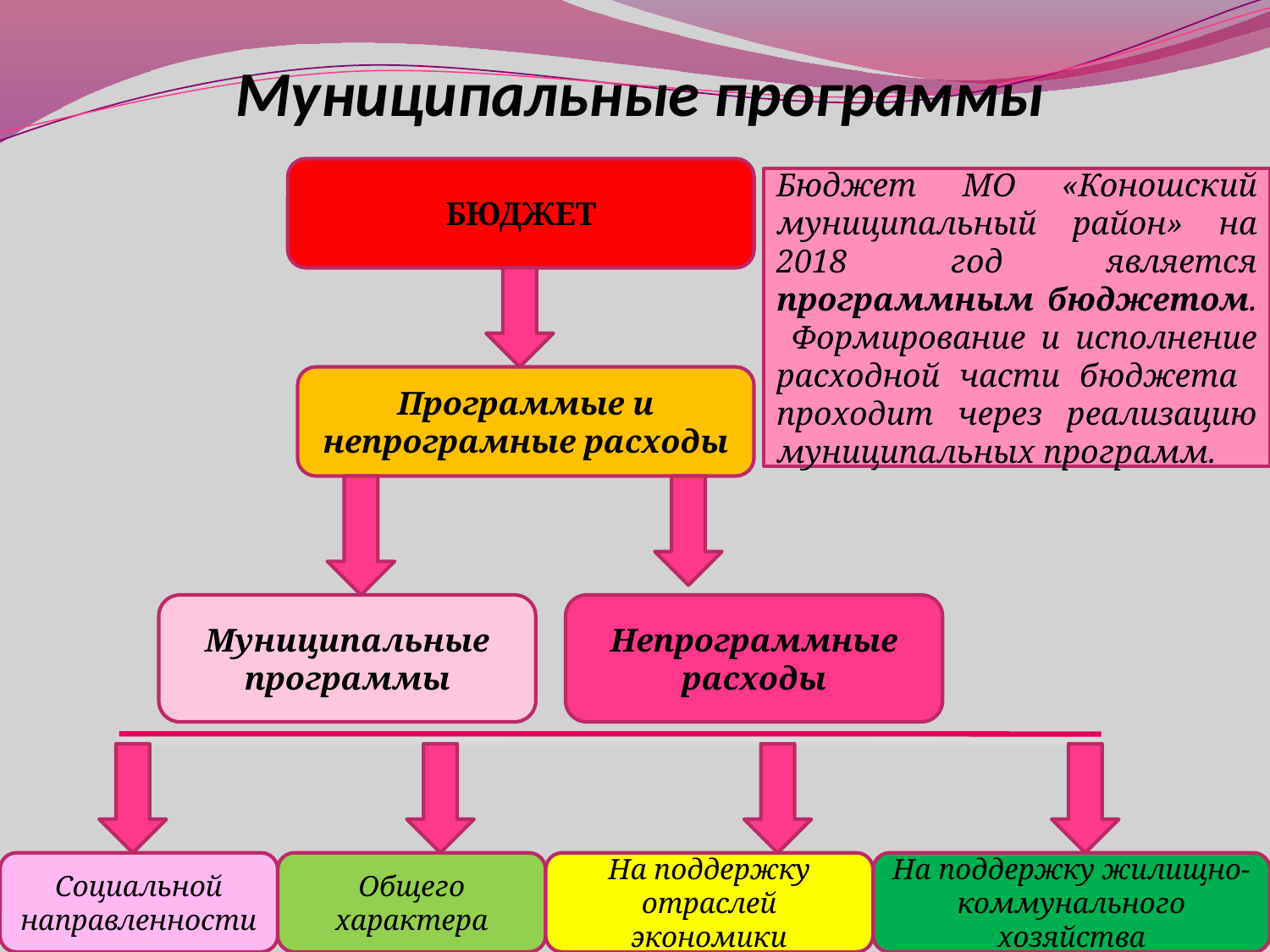

# Муниципальные программы
БЮДЖЕТ
Бюджет МО «Коношский муниципальный район» на 2018 год является программным бюджетом.  Формирование и исполнение расходной части бюджета  проходит через реализацию муниципальных программ.

Программые и непрограмные расходы

Муниципальные программы
Непрограммные расходы

Социальной направленности
Общего характера
На поддержку отраслей экономики
На поддержку жилищно-коммунального хозяйства